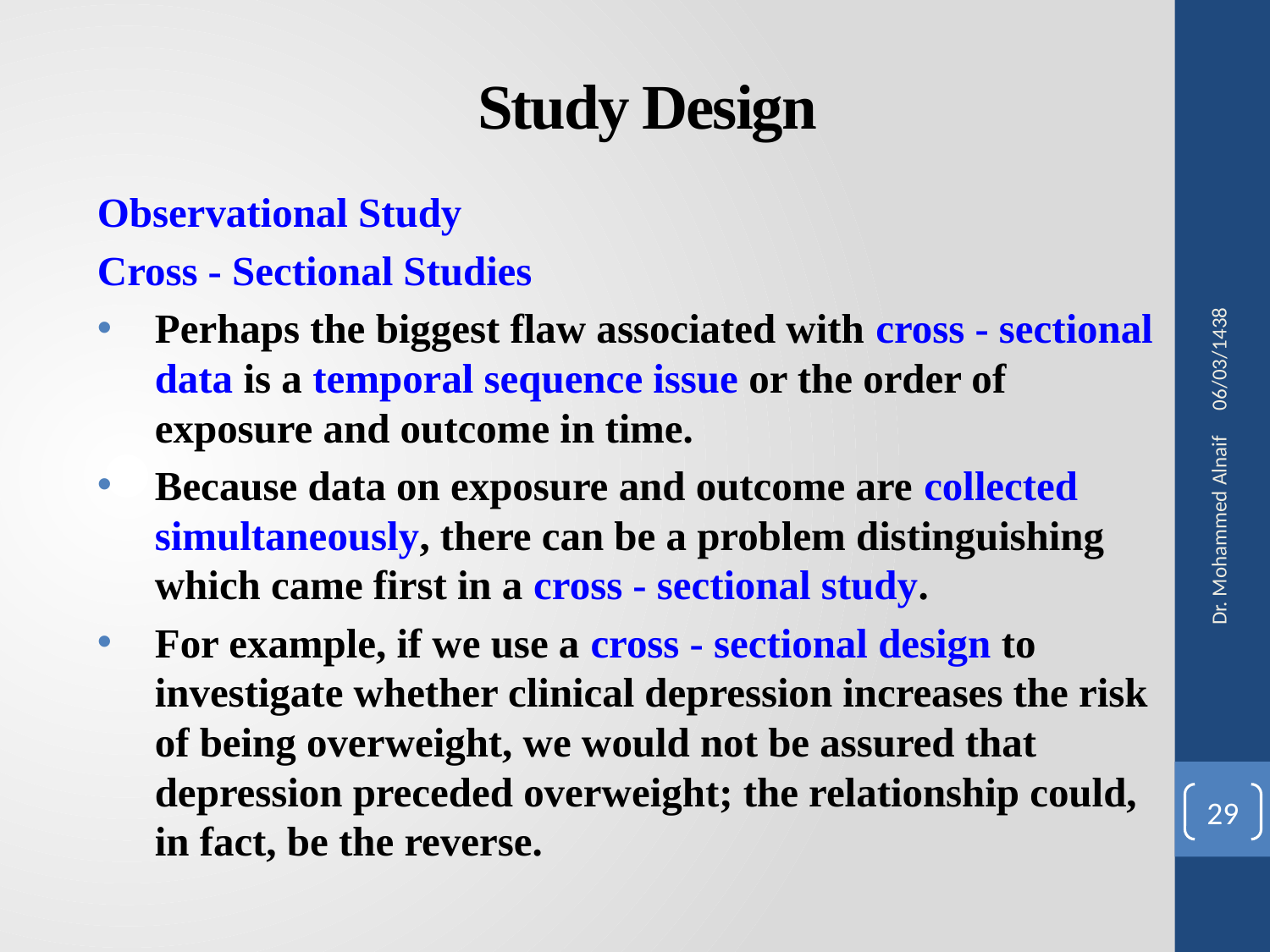

# Study Design
Observational Study
Cross - Sectional Studies
Perhaps the biggest flaw associated with cross - sectional data is a temporal sequence issue or the order of exposure and outcome in time.
Because data on exposure and outcome are collected simultaneously, there can be a problem distinguishing which came first in a cross - sectional study.
For example, if we use a cross - sectional design to investigate whether clinical depression increases the risk of being overweight, we would not be assured that depression preceded overweight; the relationship could, in fact, be the reverse.
06/03/1438
Dr. Mohammed Alnaif
29